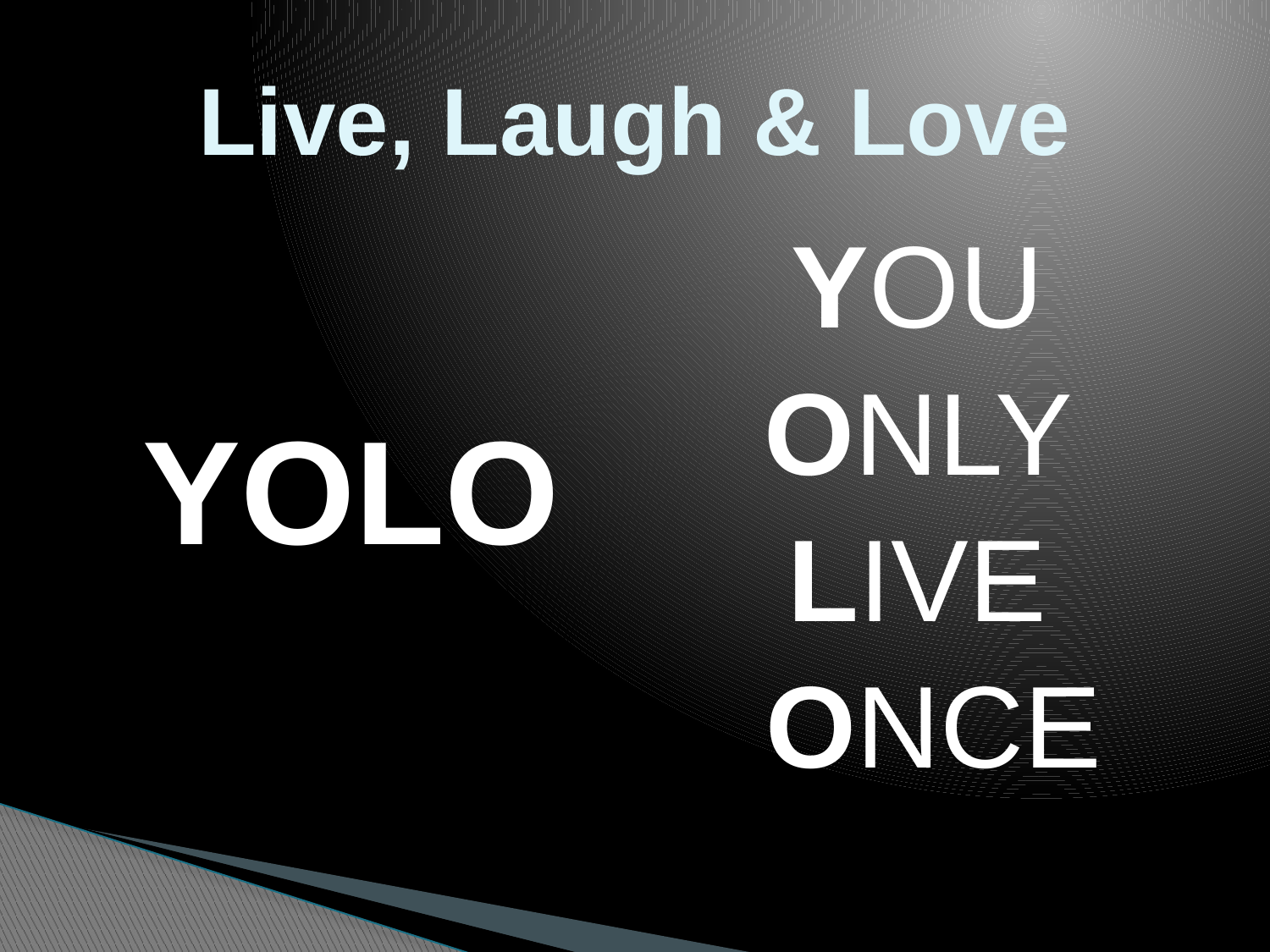

# Live, Laugh & Love
YOU
ONLY
LIVE
ONCE
YOLO